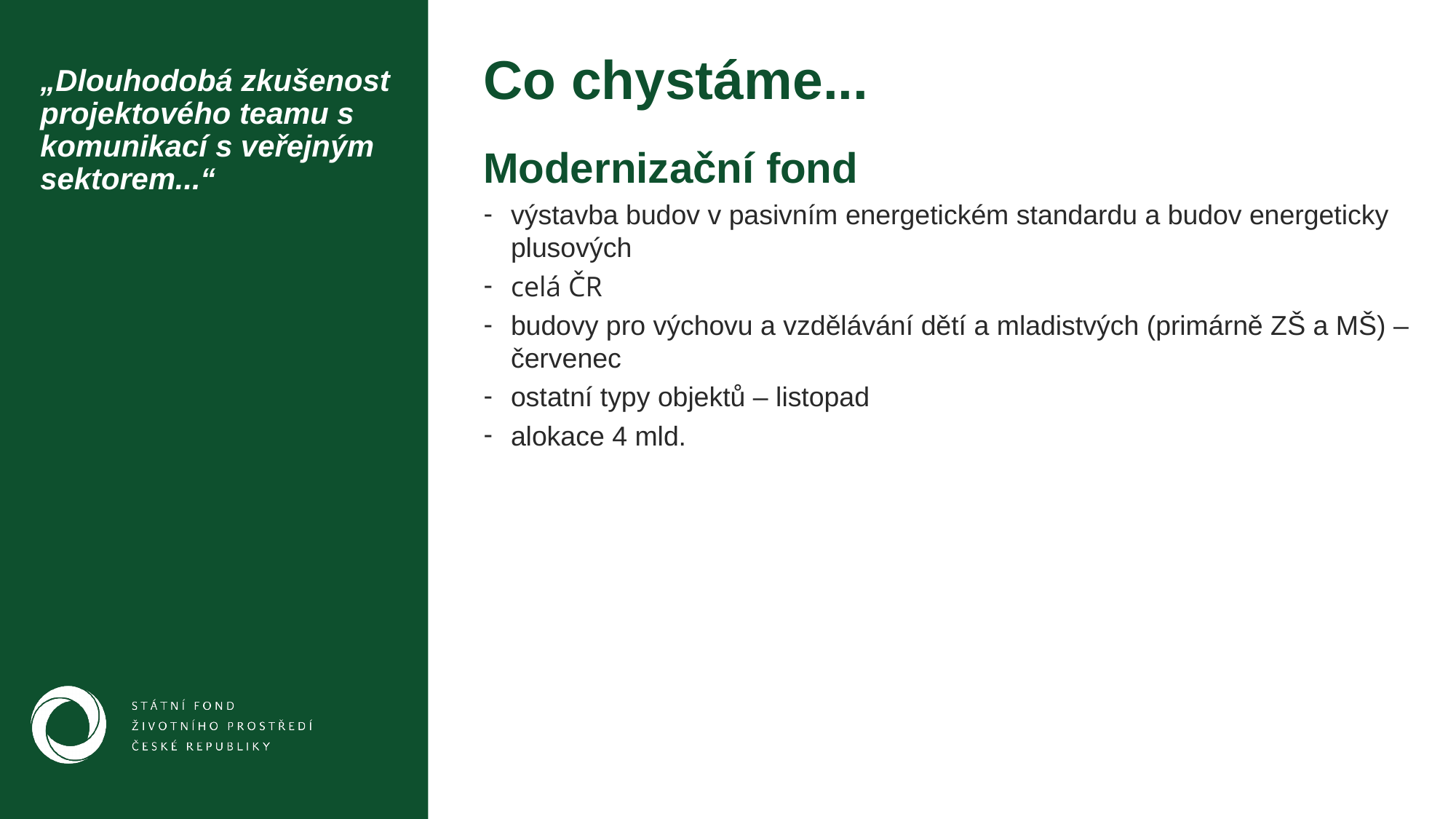

Co chystáme...
„Dlouhodobá zkušenost projektového teamu s komunikací s veřejným sektorem...“
Modernizační fond
výstavba budov v pasivním energetickém standardu a budov energeticky plusových
celá ČR
budovy pro výchovu a vzdělávání dětí a mladistvých (primárně ZŠ a MŠ) – červenec
ostatní typy objektů – listopad
alokace 4 mld.